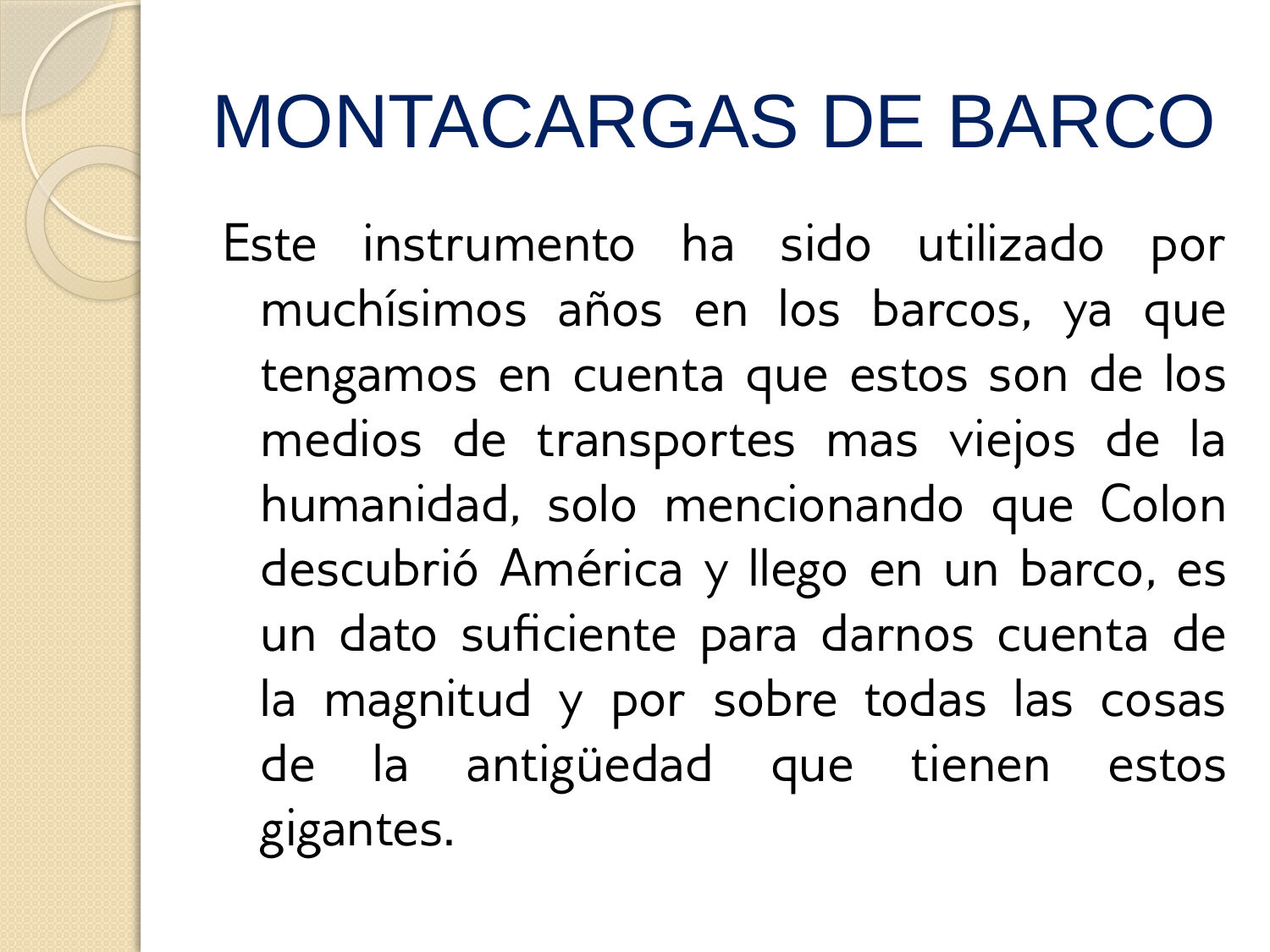

# MONTACARGAS DE BARCO
Este instrumento ha sido utilizado por muchísimos años en los barcos, ya que tengamos en cuenta que estos son de los medios de transportes mas viejos de la humanidad, solo mencionando que Colon descubrió América y llego en un barco, es un dato suficiente para darnos cuenta de la magnitud y por sobre todas las cosas de la antigüedad que tienen estos gigantes.